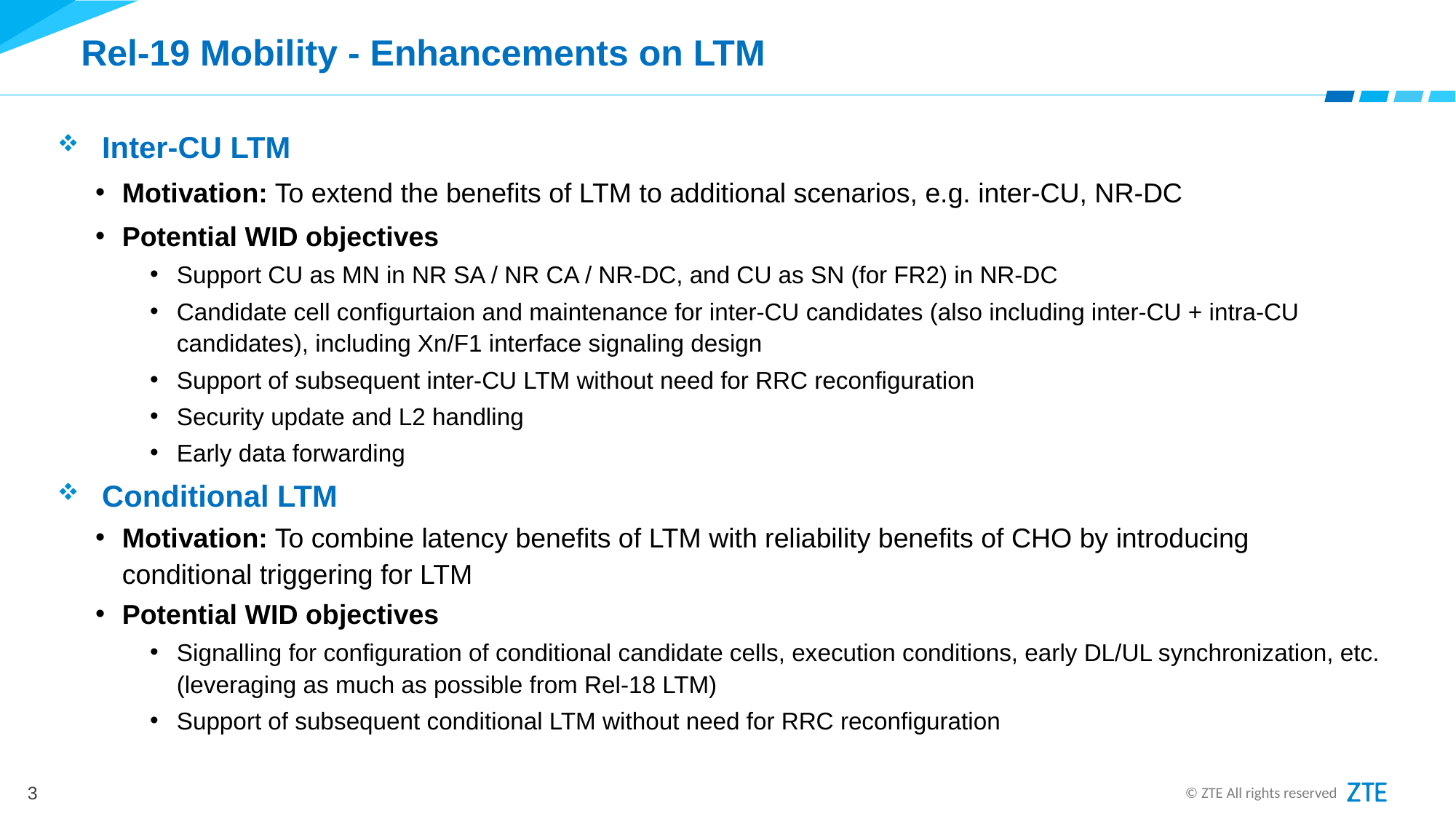

# Rel-19 Mobility - Enhancements on LTM
Inter-CU LTM
Motivation: To extend the benefits of LTM to additional scenarios, e.g. inter-CU, NR-DC
Potential WID objectives
Support CU as MN in NR SA / NR CA / NR-DC, and CU as SN (for FR2) in NR-DC
Candidate cell configurtaion and maintenance for inter-CU candidates (also including inter-CU + intra-CU candidates), including Xn/F1 interface signaling design
Support of subsequent inter-CU LTM without need for RRC reconfiguration
Security update and L2 handling
Early data forwarding
Conditional LTM
Motivation: To combine latency benefits of LTM with reliability benefits of CHO by introducing conditional triggering for LTM
Potential WID objectives
Signalling for configuration of conditional candidate cells, execution conditions, early DL/UL synchronization, etc. (leveraging as much as possible from Rel-18 LTM)
Support of subsequent conditional LTM without need for RRC reconfiguration